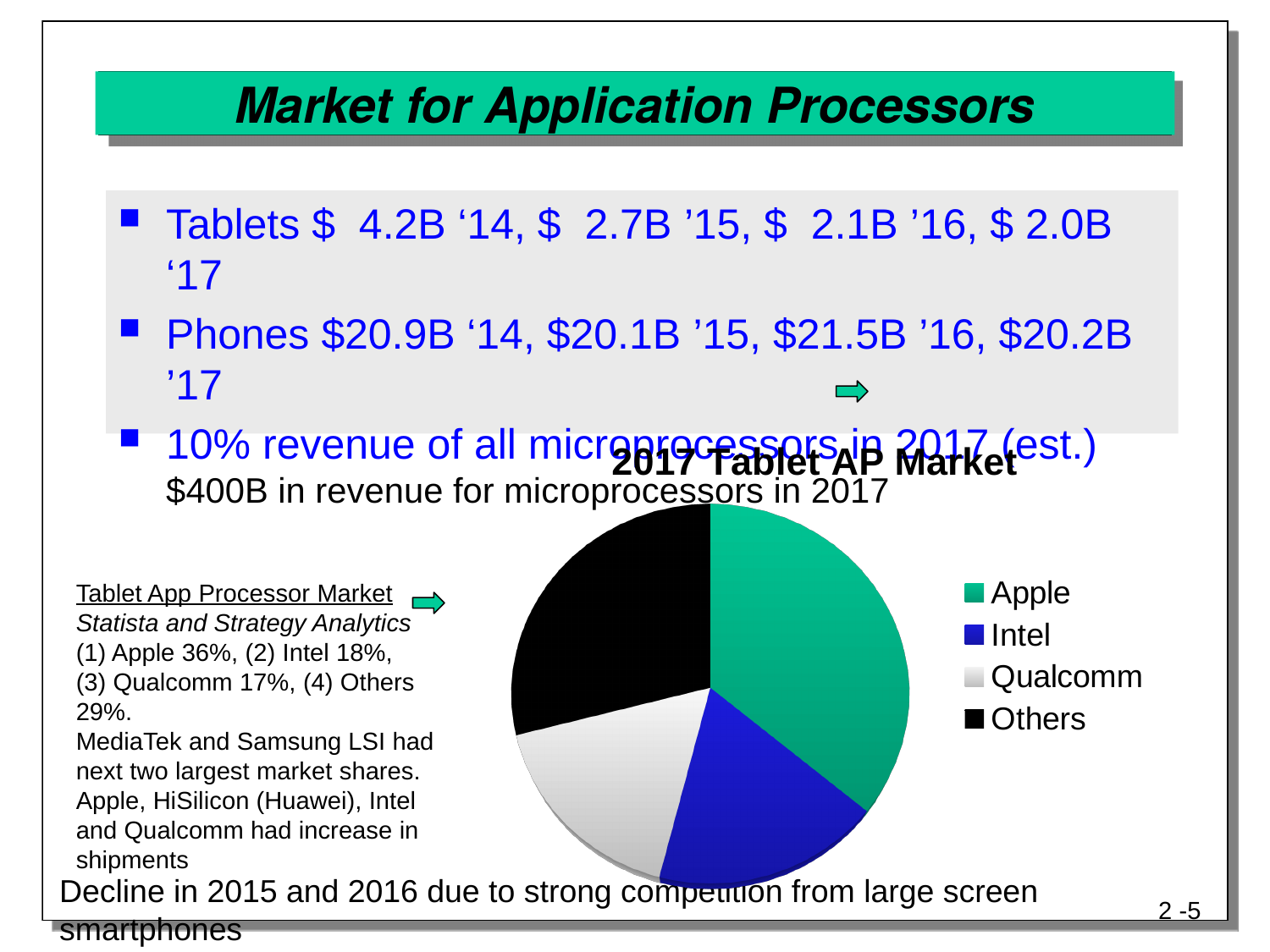

# Market for Application Processors
Tablets $  4.2B ‘14, $  2.7B ’15, $  2.1B ’16, $ 2.0B ‘17
Phones $20.9B ‘14, $20.1B ’15, $21.5B ’16, $20.2B ’17
10% revenue of all microprocessors in 2017 (est.)
$400B in revenue for microprocessors in 2017

[unsupported chart]

Tablet App Processor Market
Statista and Strategy Analytics
(1) Apple 36%, (2) Intel 18%,
(3) Qualcomm 17%, (4) Others 29%.
MediaTek and Samsung LSI had next two largest market shares.
Apple, HiSilicon (Huawei), Intel and Qualcomm had increase in shipments

Decline in 2015 and 2016 due to strong competition from large screen smartphones